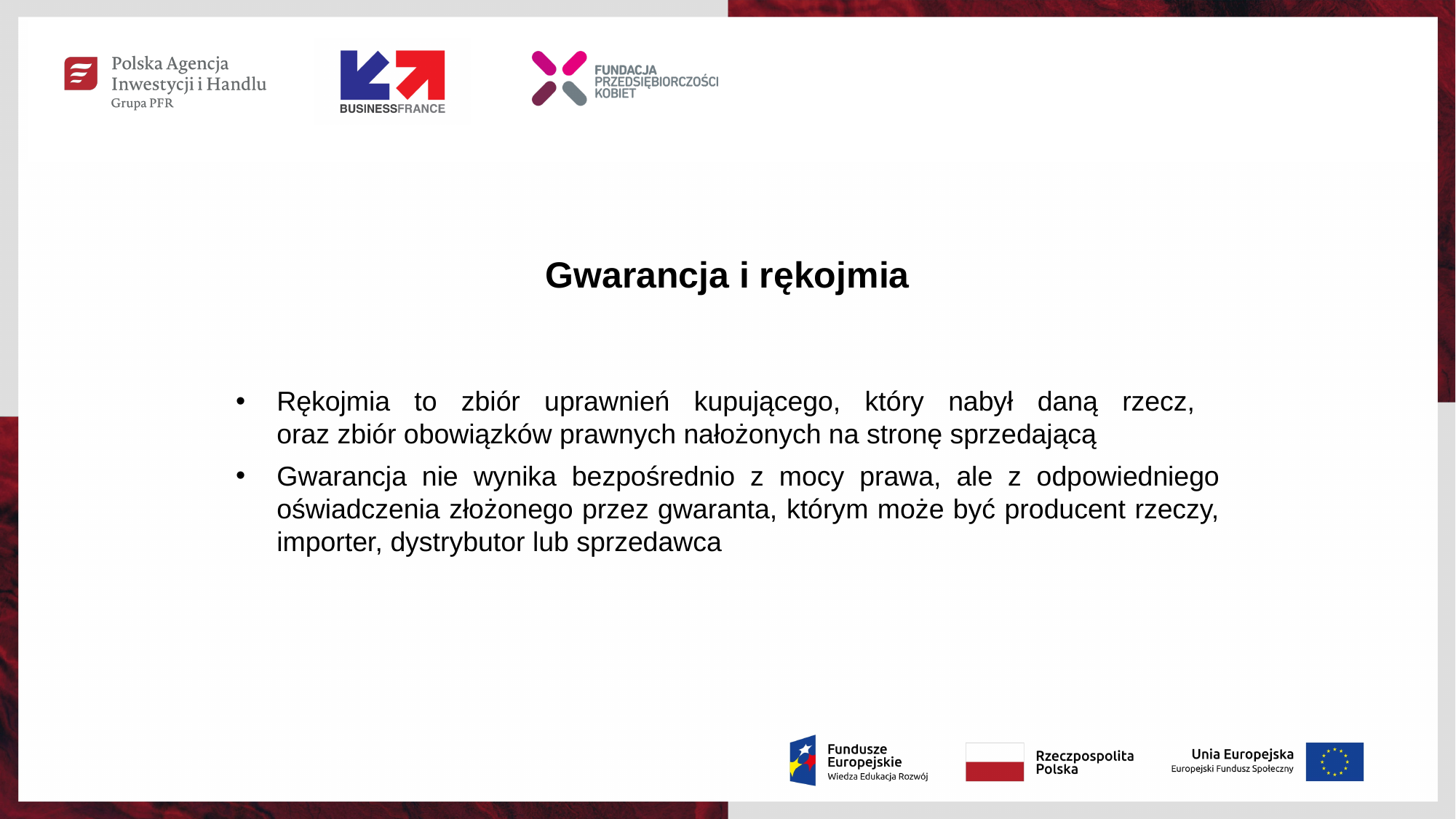

Gwarancja i rękojmia
Rękojmia to zbiór uprawnień kupującego, który nabył daną rzecz,
oraz zbiór obowiązków prawnych nałożonych na stronę sprzedającą
Gwarancja nie wynika bezpośrednio z mocy prawa, ale z odpowiedniego oświadczenia złożonego przez gwaranta, którym może być producent rzeczy, importer, dystrybutor lub sprzedawca